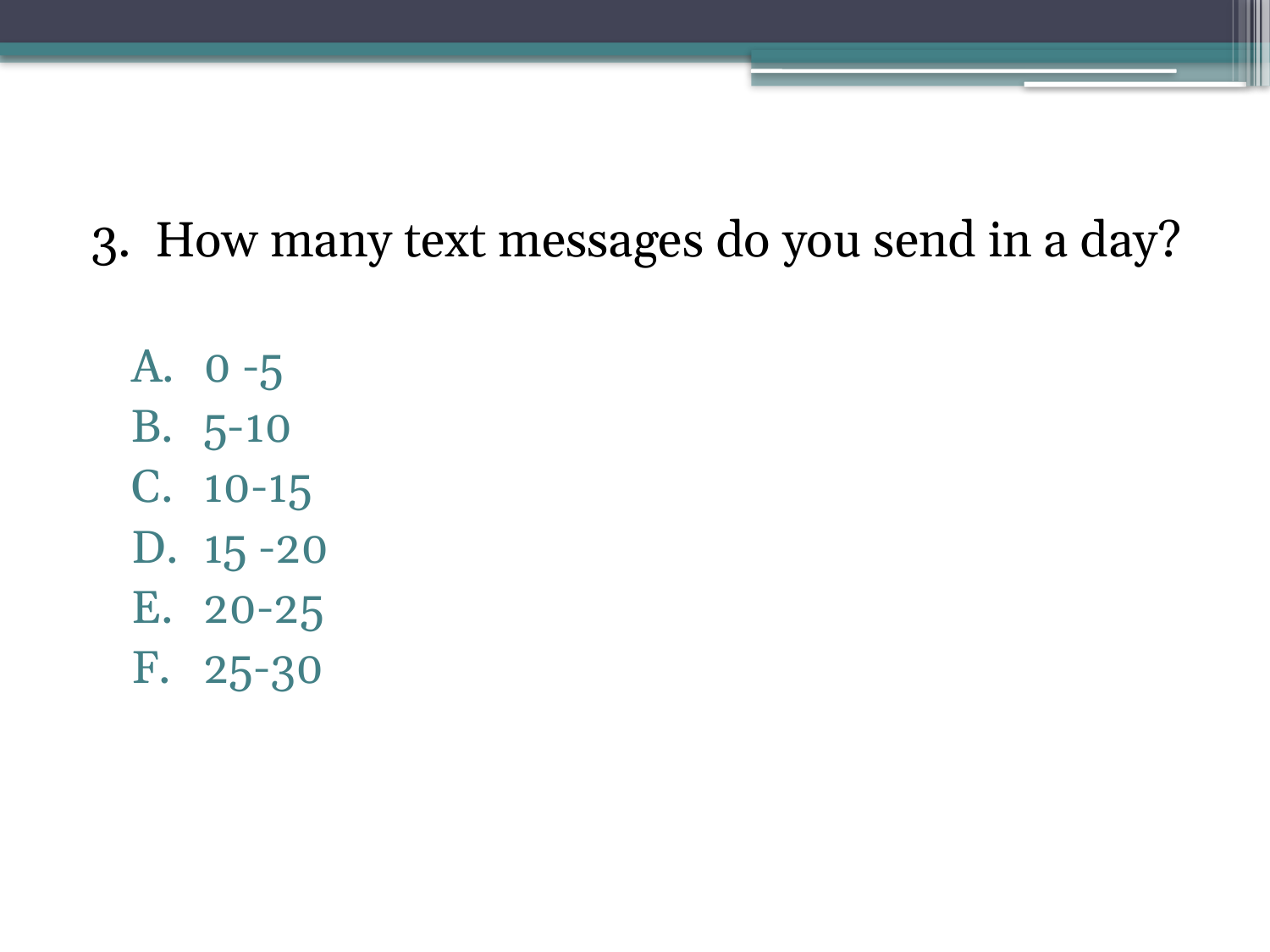

3.  How many text messages do you send in a day?

0 -5
5-10
10-15
15 -20
20-25
25-30